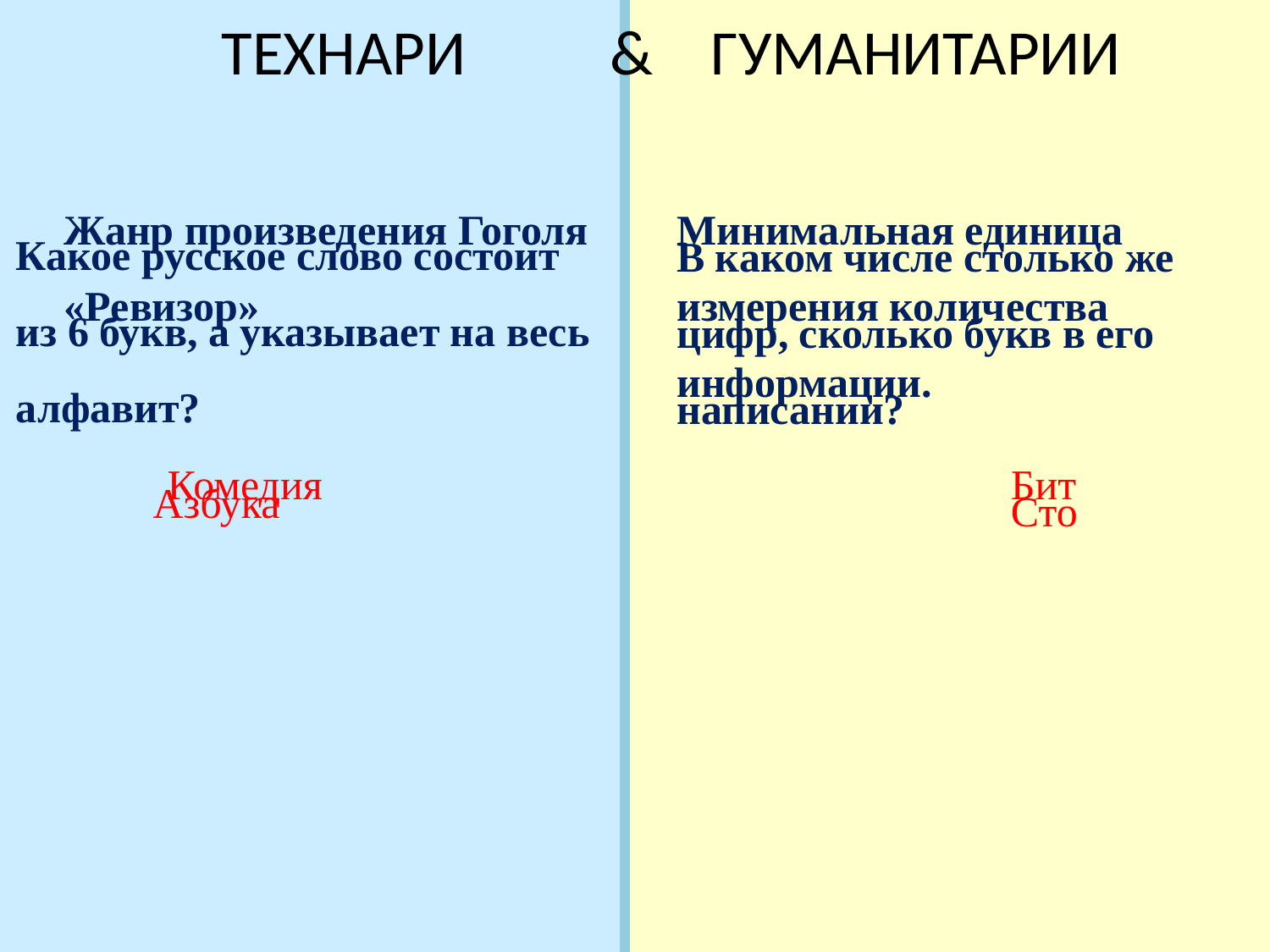

ТЕХНАРИ          &    ГУМАНИТАРИИ
Жанр произведения Гоголя «Ревизор»
Минимальная единица измерения количества информации.
Какое русское слово состоит из 6 букв, а указывает на весь алфавит?
В каком числе столько же цифр, сколько букв в его написании?
Комедия
Бит
Азбука
Сто